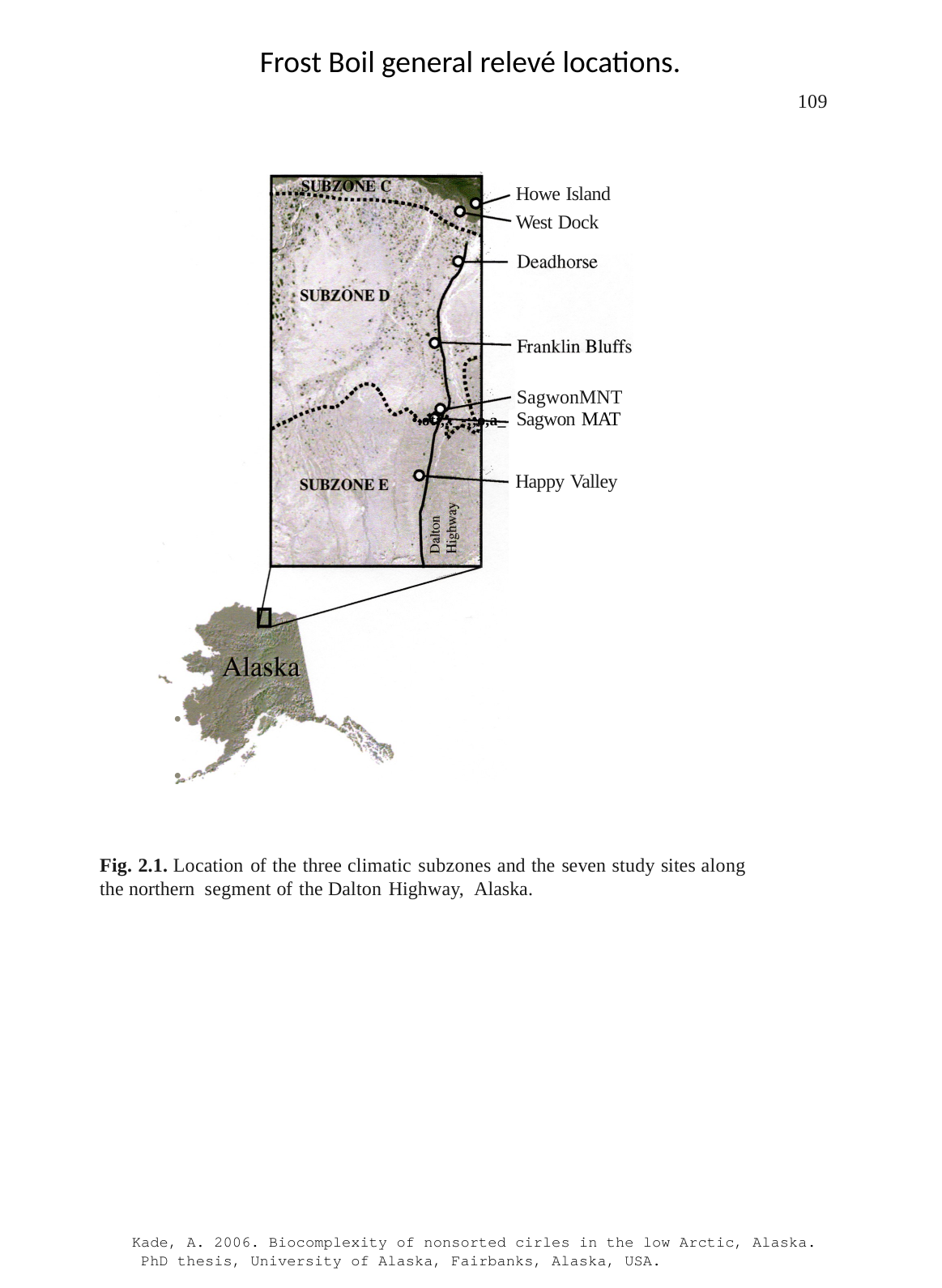

Frost Boil general relevé locations.

109
Howe Island
West Dock
SagwonMNT
•.ot:,.._-;;o,a_  Sagwon MAT

Happy Valley
..
Fig. 2.1. Location of the three climatic subzones and the seven study sites along the northern  segment of the Dalton Highway,  Alaska.
Kade, A. 2006. Biocomplexity of nonsorted cirles in the low Arctic, Alaska.
 PhD thesis, University of Alaska, Fairbanks, Alaska, USA.